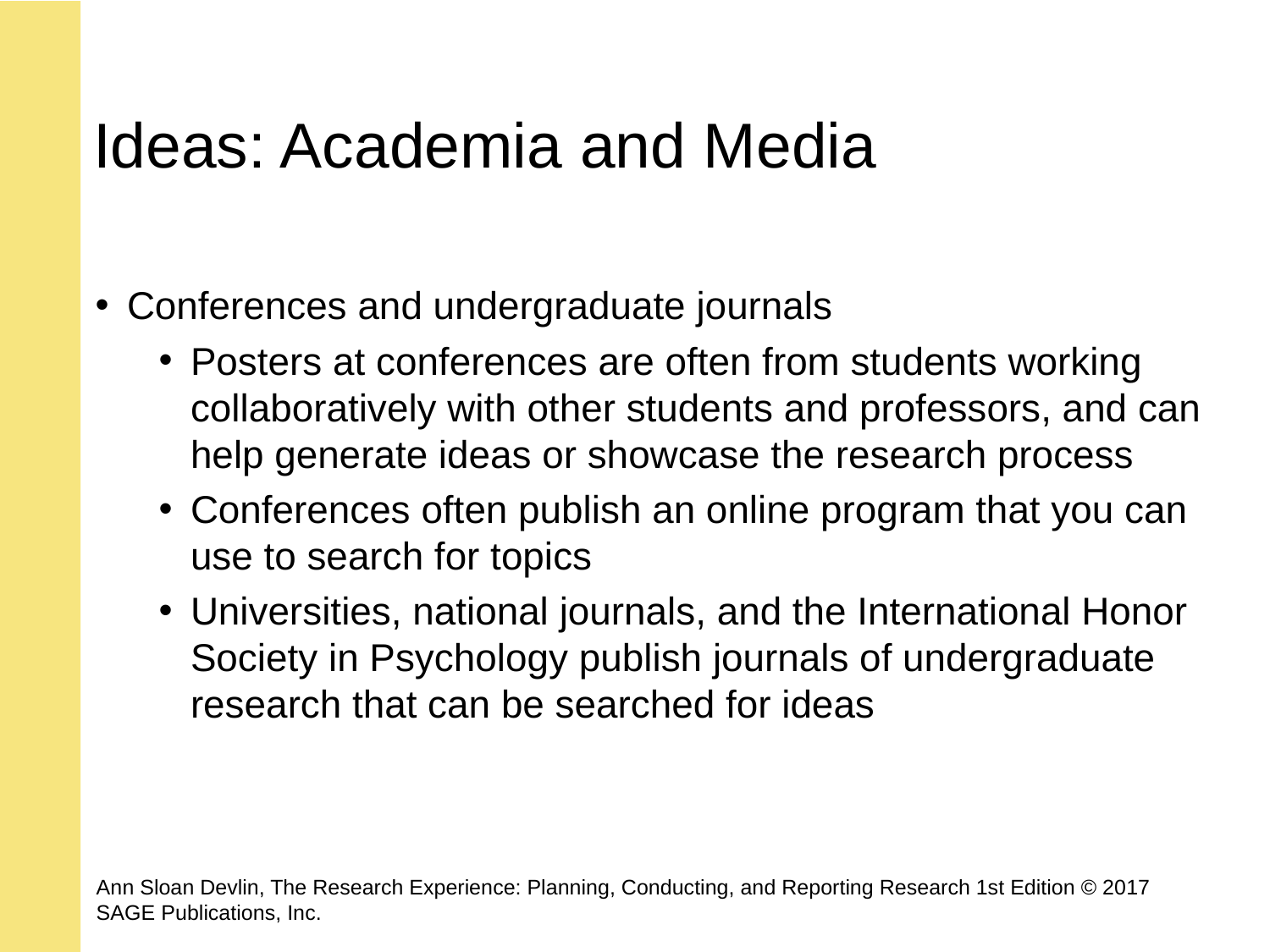

# Ideas: Academia and Media
Conferences and undergraduate journals
Posters at conferences are often from students working collaboratively with other students and professors, and can help generate ideas or showcase the research process
Conferences often publish an online program that you can use to search for topics
Universities, national journals, and the International Honor Society in Psychology publish journals of undergraduate research that can be searched for ideas